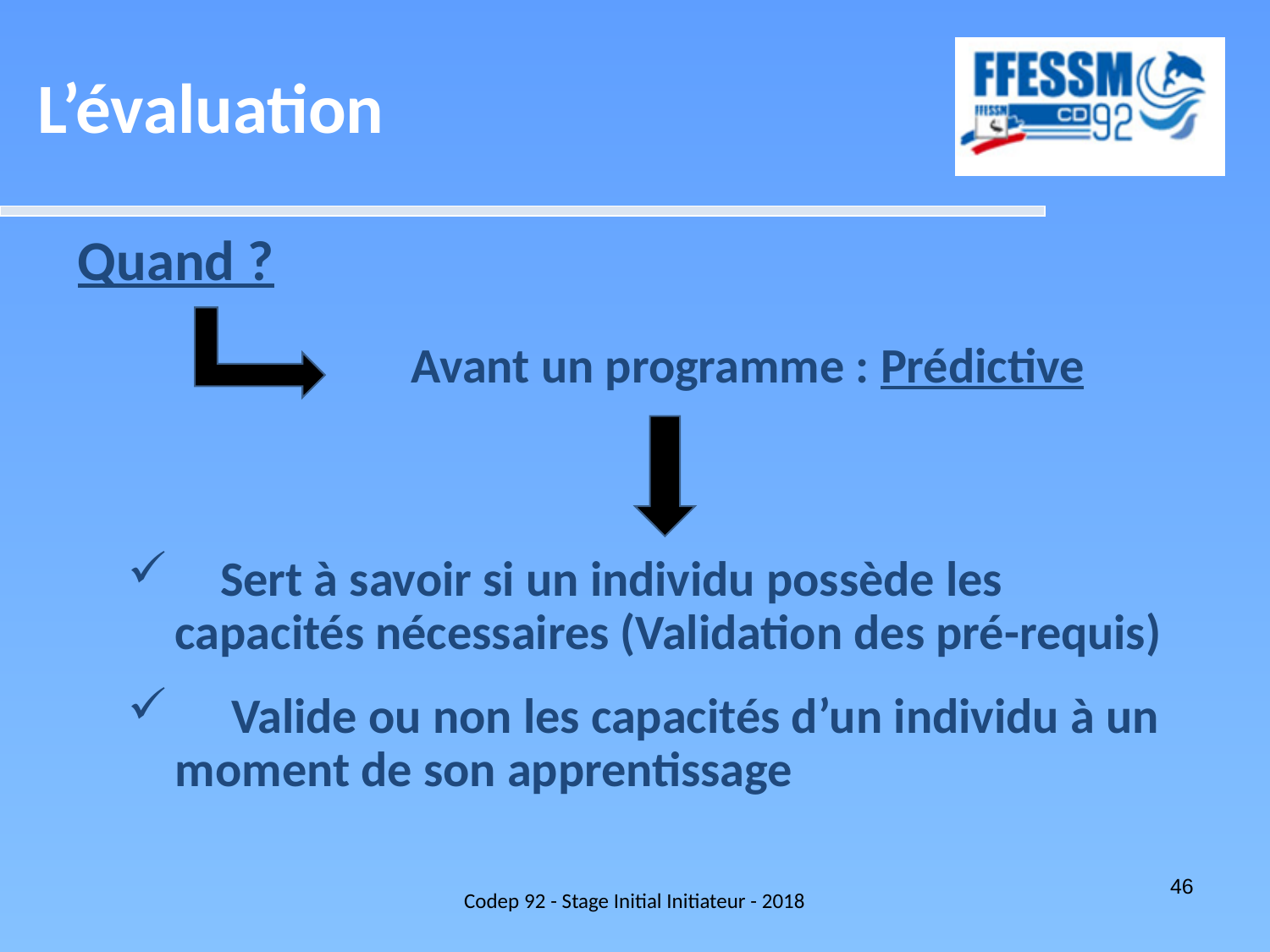

L’évaluation
Quand ?

Avant un programme : Prédictive

    Sert à savoir si un individu possède les capacités nécessaires (Validation des pré-requis)

     Valide ou non les capacités d’un individu à un moment de son apprentissage
Codep 92 - Stage Initial Initiateur - 2018
46